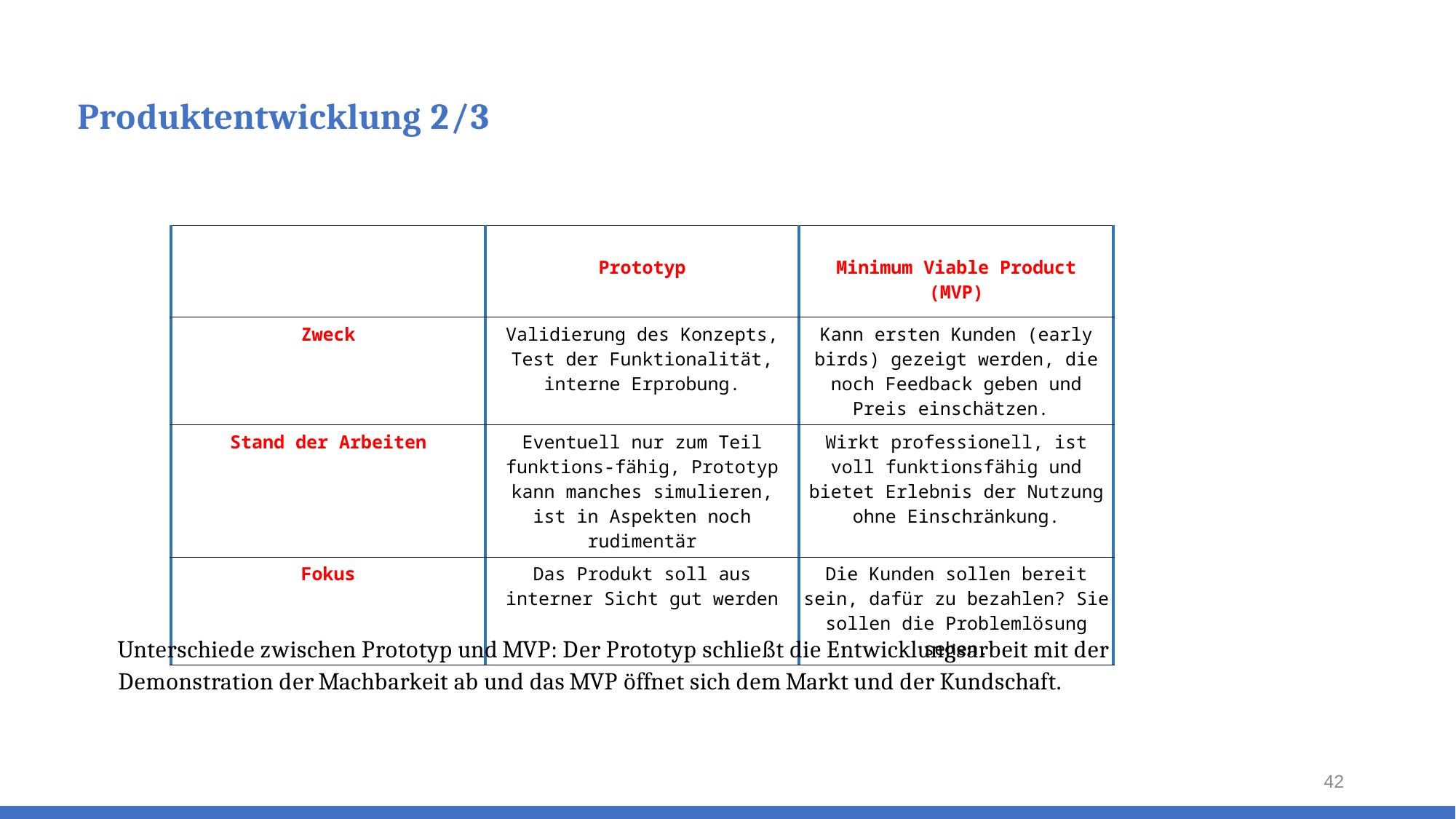

# Produktentwicklung 2/3
|  | Prototyp | Minimum Viable Product (MVP) |
| --- | --- | --- |
| Zweck | Validierung des Konzepts, Test der Funktionalität, interne Erprobung. | Kann ersten Kunden (early birds) gezeigt werden, die noch Feedback geben und Preis einschätzen. |
| Stand der Arbeiten | Eventuell nur zum Teil funktions-fähig, Prototyp kann manches simulieren, ist in Aspekten noch rudimentär | Wirkt professionell, ist voll funktionsfähig und bietet Erlebnis der Nutzung ohne Einschränkung. |
| Fokus | Das Produkt soll aus interner Sicht gut werden | Die Kunden sollen bereit sein, dafür zu bezahlen? Sie sollen die Problemlösung sehen. |
Unterschiede zwischen Prototyp und MVP: Der Prototyp schließt die Entwicklungsarbeit mit der Demonstration der Machbarkeit ab und das MVP öffnet sich dem Markt und der Kundschaft.
42